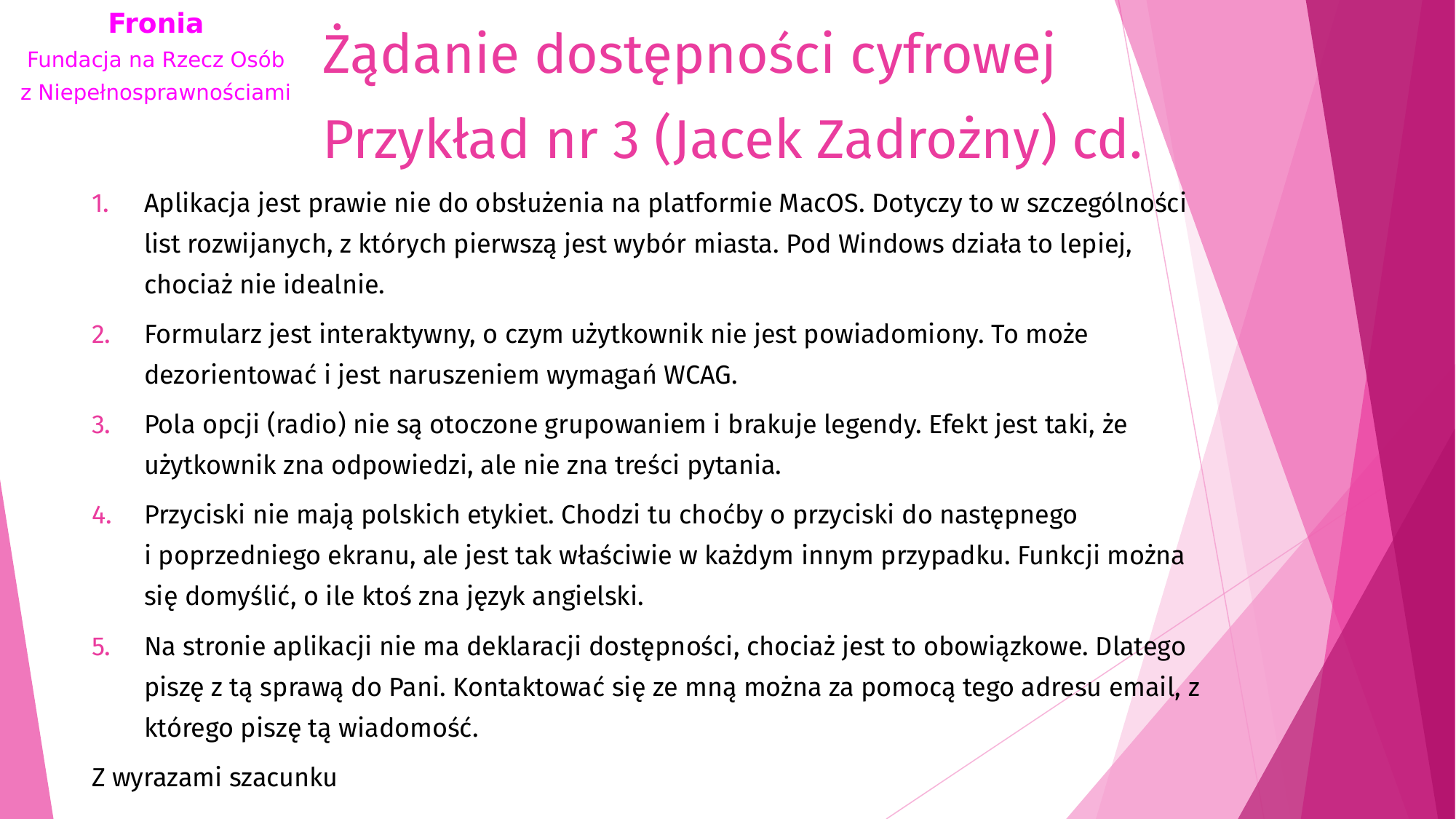

# Żądanie dostępności cyfrowej Przykład nr 3 (Jacek Zadrożny) cd.
Aplikacja jest prawie nie do obsłużenia na platformie MacOS. Dotyczy to w szczególności list rozwijanych, z których pierwszą jest wybór miasta. Pod Windows działa to lepiej, chociaż nie idealnie.
Formularz jest interaktywny, o czym użytkownik nie jest powiadomiony. To może dezorientować i jest naruszeniem wymagań WCAG.
Pola opcji (radio) nie są otoczone grupowaniem i brakuje legendy. Efekt jest taki, że użytkownik zna odpowiedzi, ale nie zna treści pytania.
Przyciski nie mają polskich etykiet. Chodzi tu choćby o przyciski do następnego i poprzedniego ekranu, ale jest tak właściwie w każdym innym przypadku. Funkcji można się domyślić, o ile ktoś zna język angielski.
Na stronie aplikacji nie ma deklaracji dostępności, chociaż jest to obowiązkowe. Dlatego piszę z tą sprawą do Pani. Kontaktować się ze mną można za pomocą tego adresu email, z którego piszę tą wiadomość.
Z wyrazami szacunku